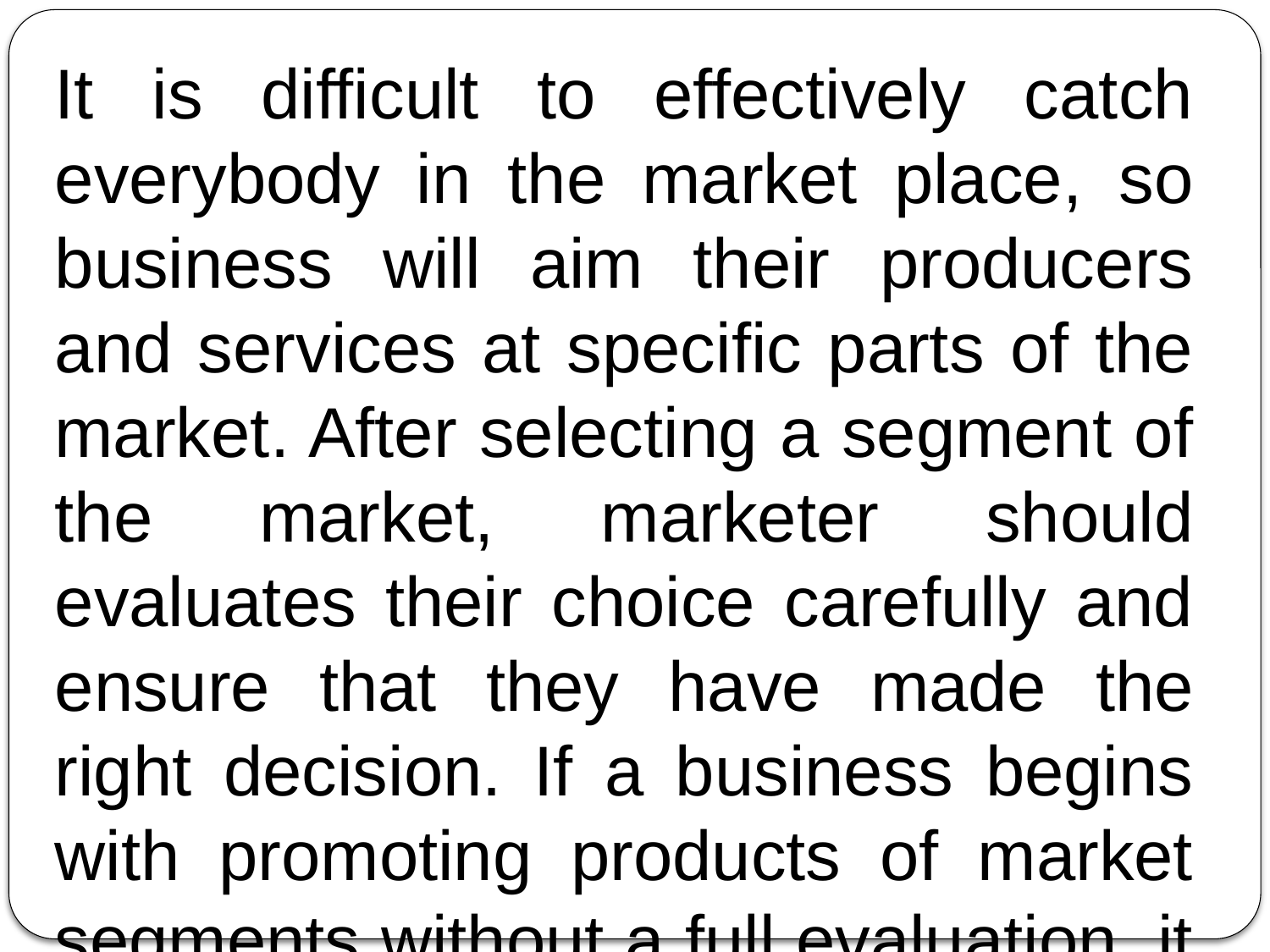

It is difficult to effectively catch everybody in the market place, so business will aim their producers and services at specific parts of the market. After selecting a segment of the market, marketer should evaluates their choice carefully and ensure that they have made the right decision. If a business begins with promoting products of market segments without a full evaluation, it is risky, wasting time and money.